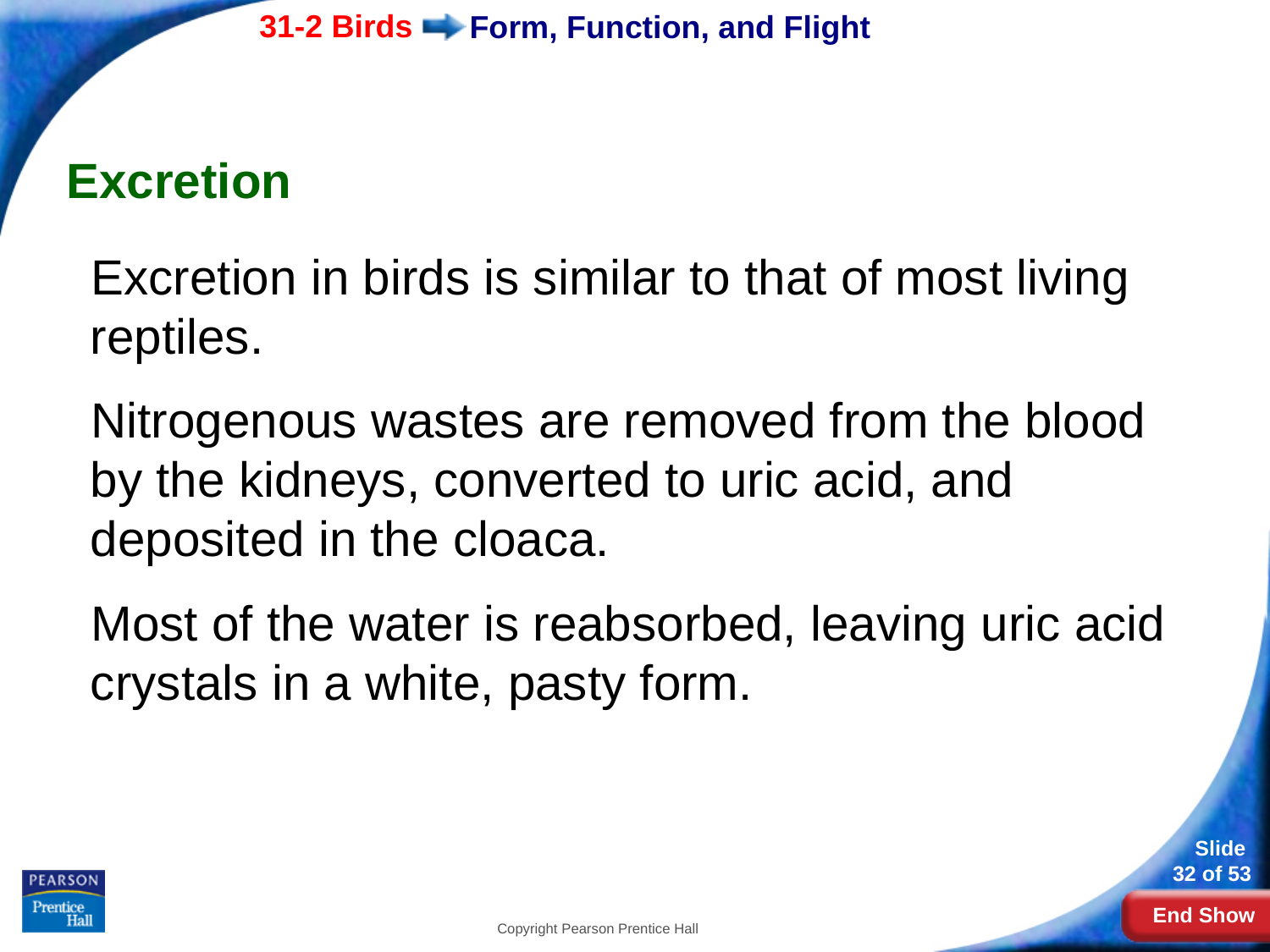

# Form, Function, and Flight
Excretion
Excretion in birds is similar to that of most living reptiles.
Nitrogenous wastes are removed from the blood by the kidneys, converted to uric acid, and deposited in the cloaca.
Most of the water is reabsorbed, leaving uric acid crystals in a white, pasty form.
Copyright Pearson Prentice Hall